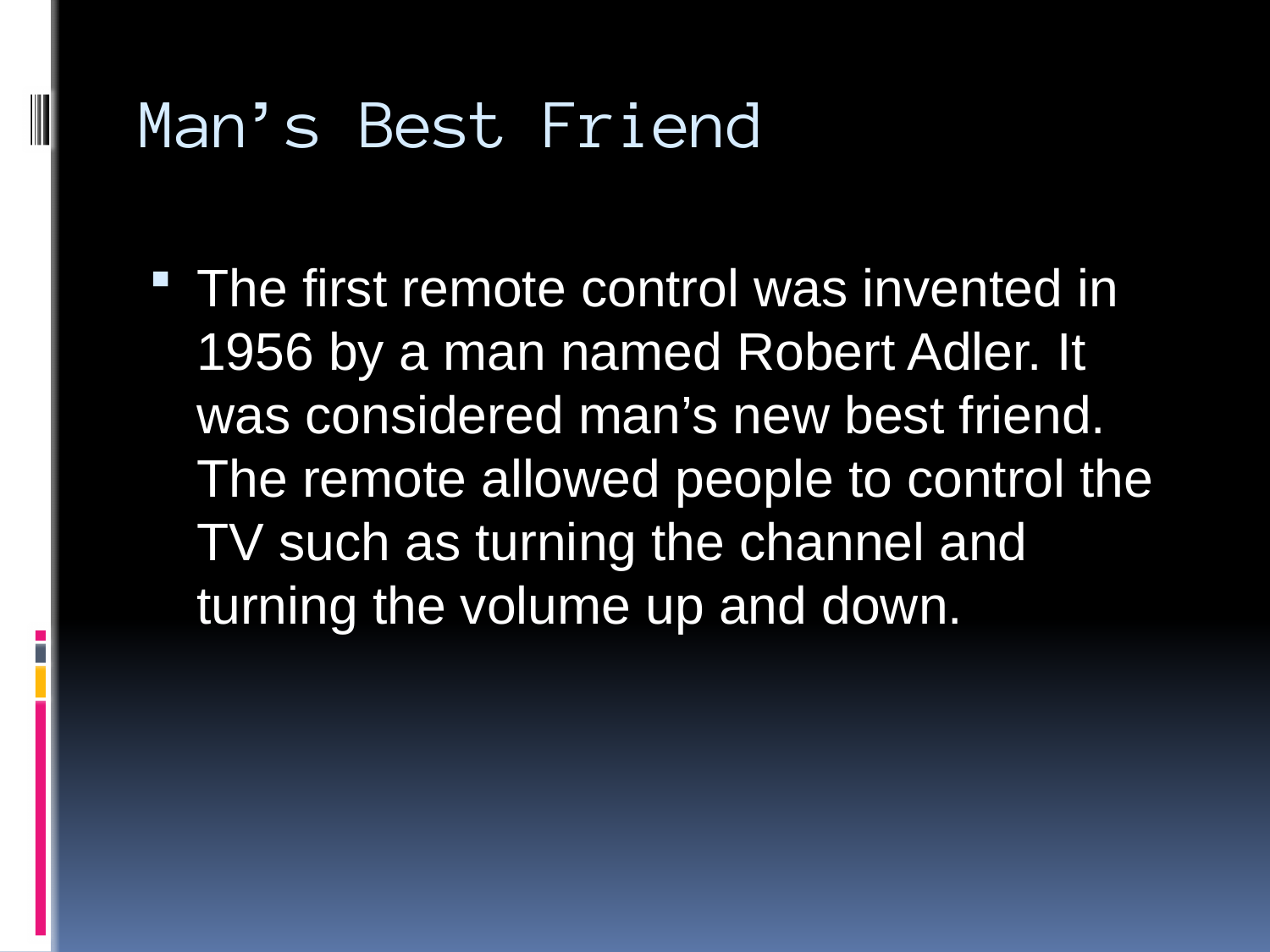

# Man’s Best Friend
The first remote control was invented in 1956 by a man named Robert Adler. It was considered man’s new best friend. The remote allowed people to control the TV such as turning the channel and turning the volume up and down.